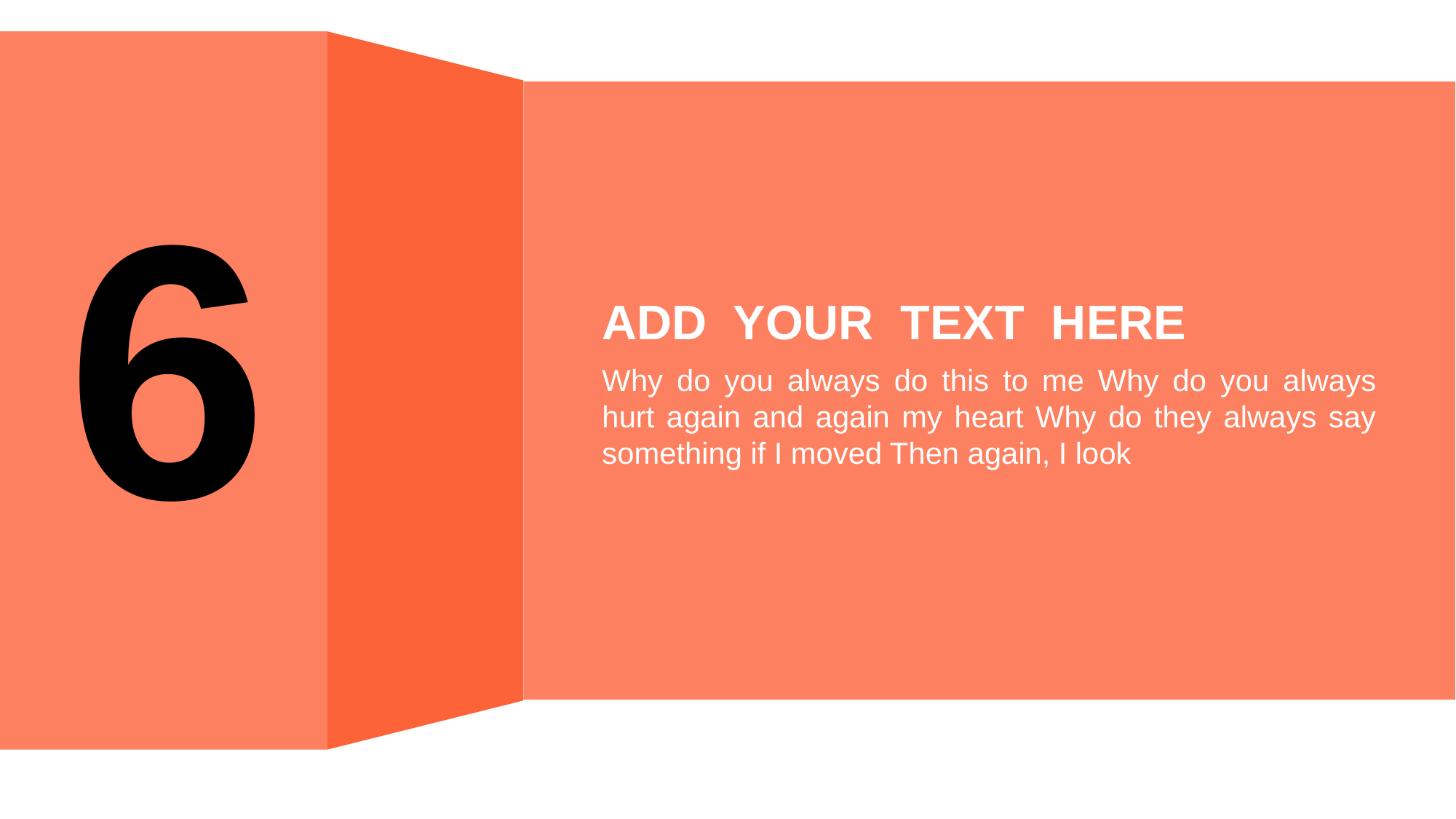

6
ADD  YOUR  TEXT  HERE

Why do you always do this to me Why do you always hurt again and again my heart Why do they always say something if I moved Then again, I look